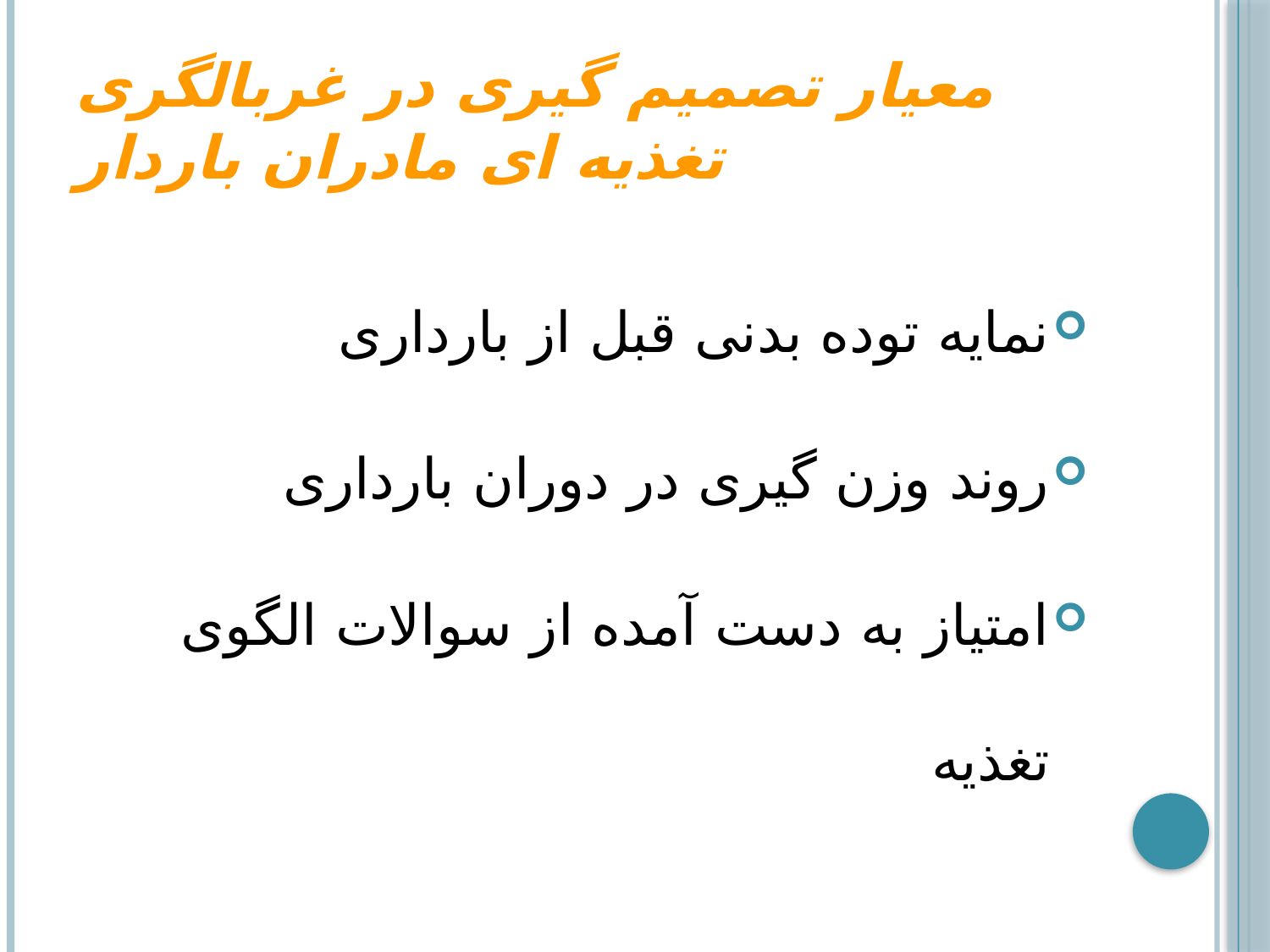

# معیار تصمیم گیری در غربالگری تغذیه ای مادران باردار
نمایه توده بدنی قبل از بارداری
روند وزن گیری در دوران بارداری
امتیاز به دست آمده از سوالات الگوی تغذیه